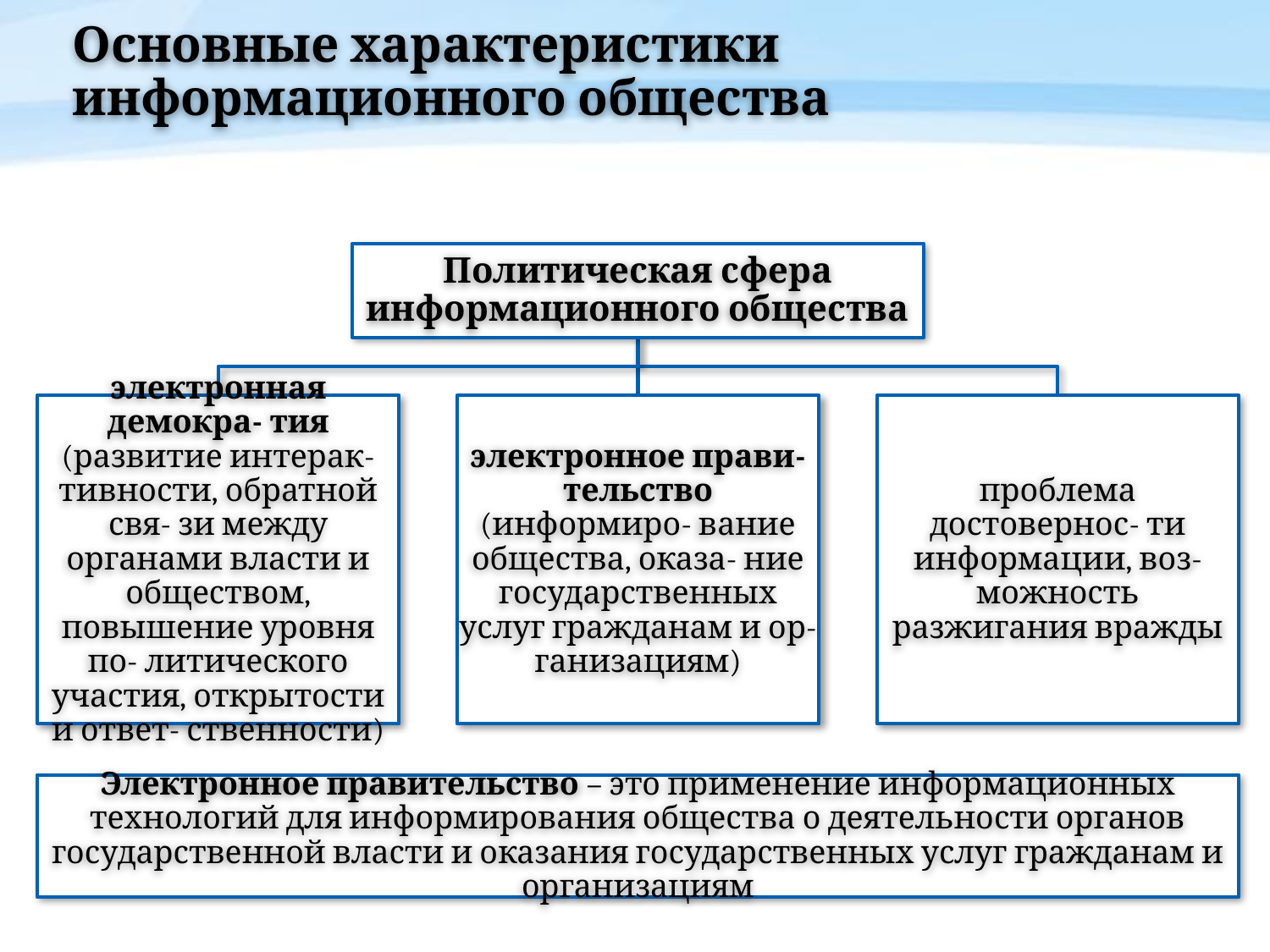

# Основные характеристики информационного общества

Политическая сфера информационного общества

электронная демокра- тия (развитие интерак- тивности, обратной свя- зи между органами власти и обществом, повышение уровня по- литического участия, открытости и ответ- ственности)

электронное прави- тельство (информиро- вание общества, оказа- ние государственных услуг гражданам и ор- ганизациям)

проблема достовернос- ти информации, воз- можность разжигания вражды

Электронное правительство – это применение информационных технологий для информирования общества о деятельности органов государственной власти и оказания государственных услуг гражданам и организациям